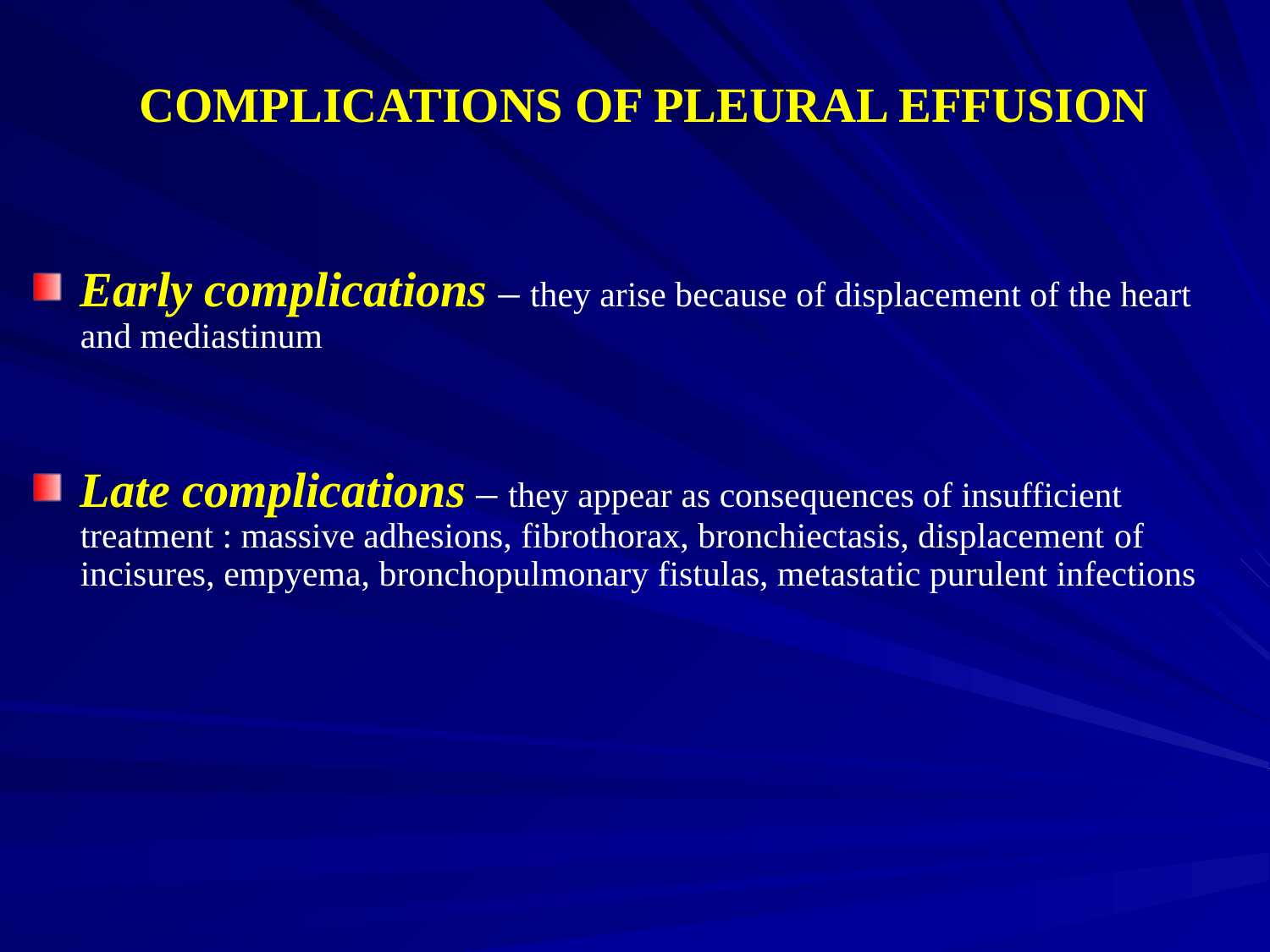

# COMPLICATIONS OF PLEURAL EFFUSION
Early complications – they arise because of displacement of the heart and mediastinum

Late complications – they appear as consequences of insufficient treatment : massive adhesions, fibrothorax, bronchiectasis, displacement of incisures, empyema, bronchopulmonary fistulas, metastatic purulent infections